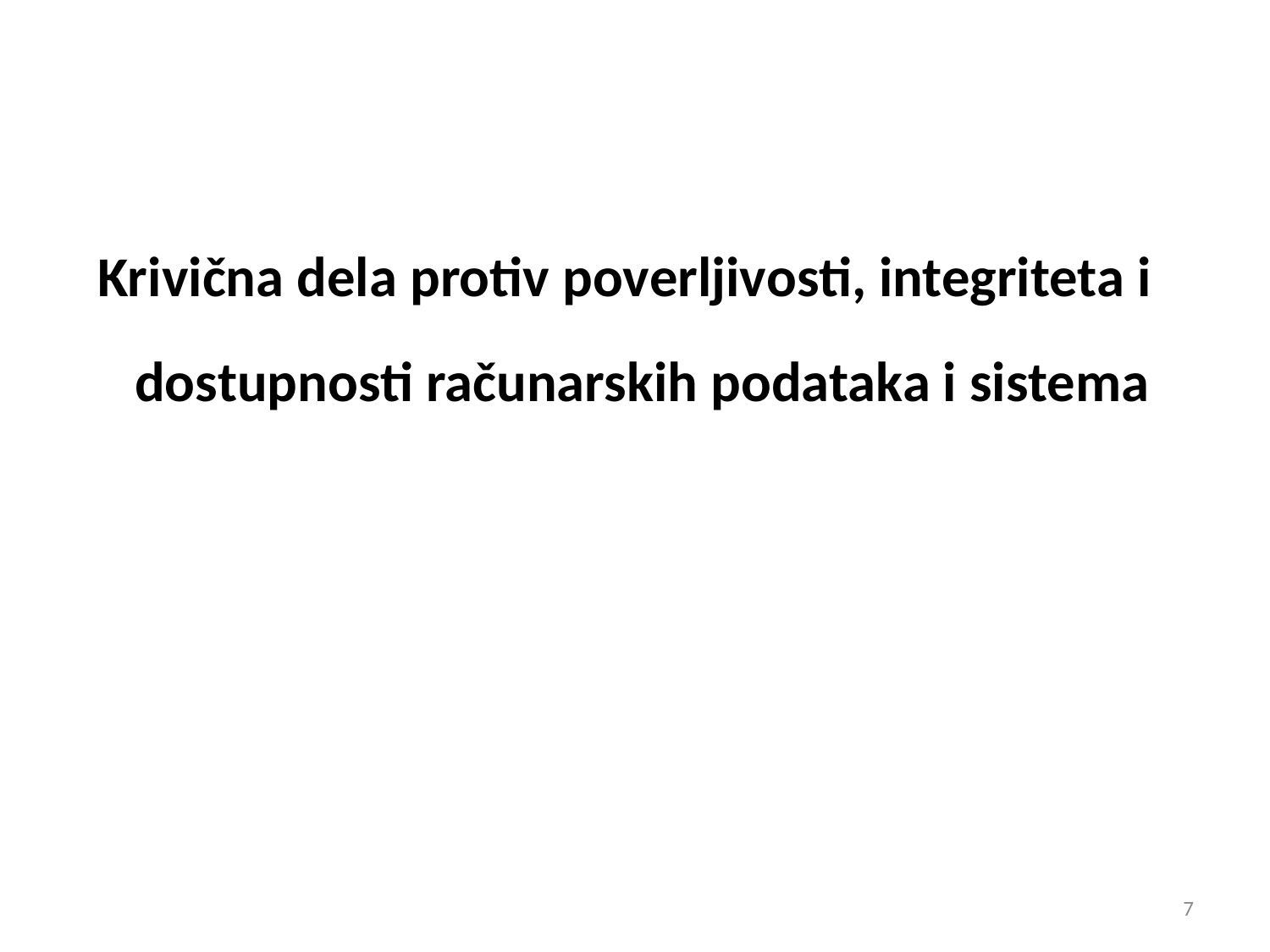

Krivična dela protiv poverljivosti, integriteta i dostupnosti računarskih podataka i sistema

7